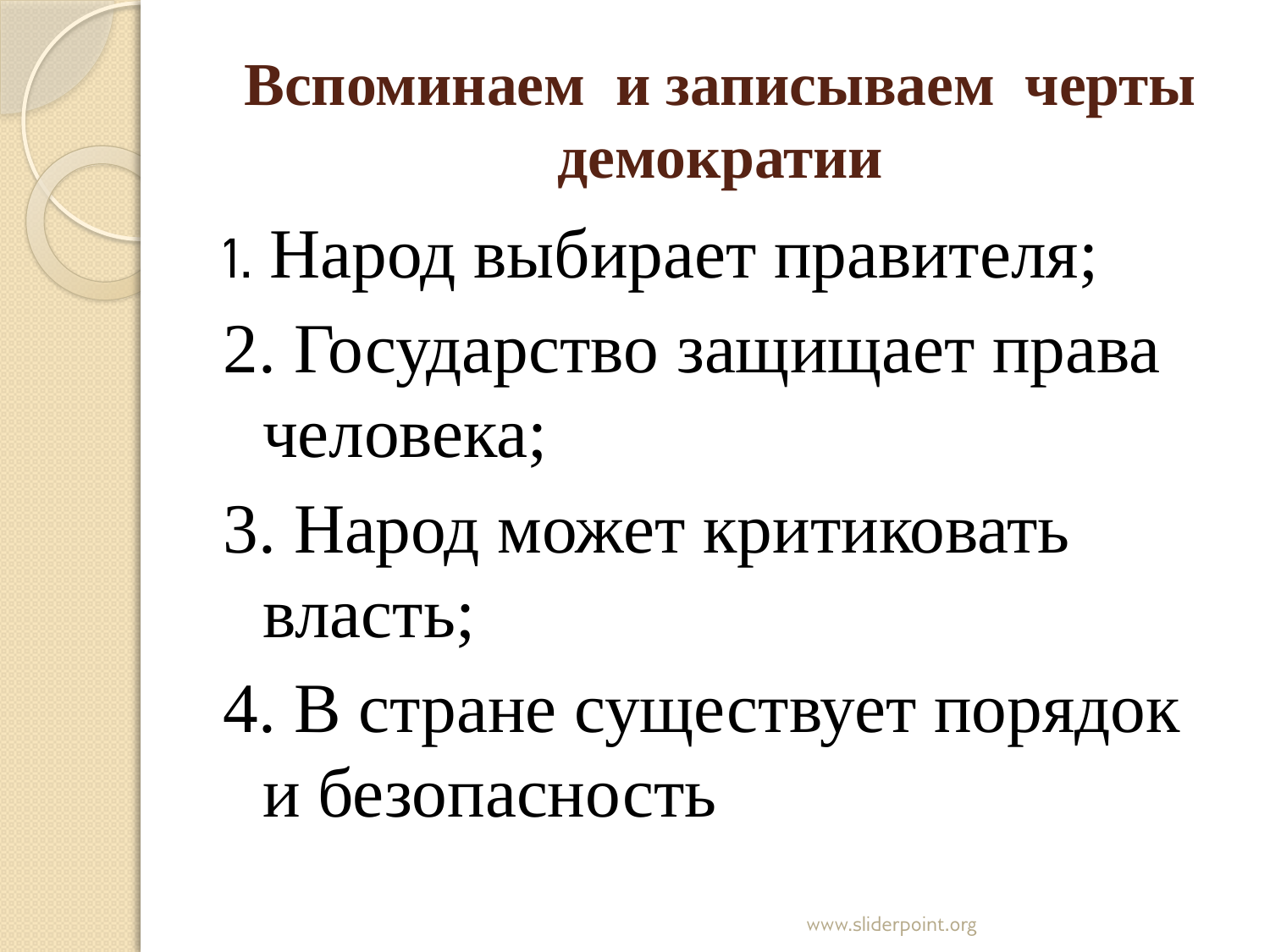

# Вспоминаем  и записываем  черты демократии
1. Народ выбирает правителя;
2. Государство защищает права человека;
3. Народ может критиковать власть;
4. В стране существует порядок и безопасность
www.sliderpoint.org